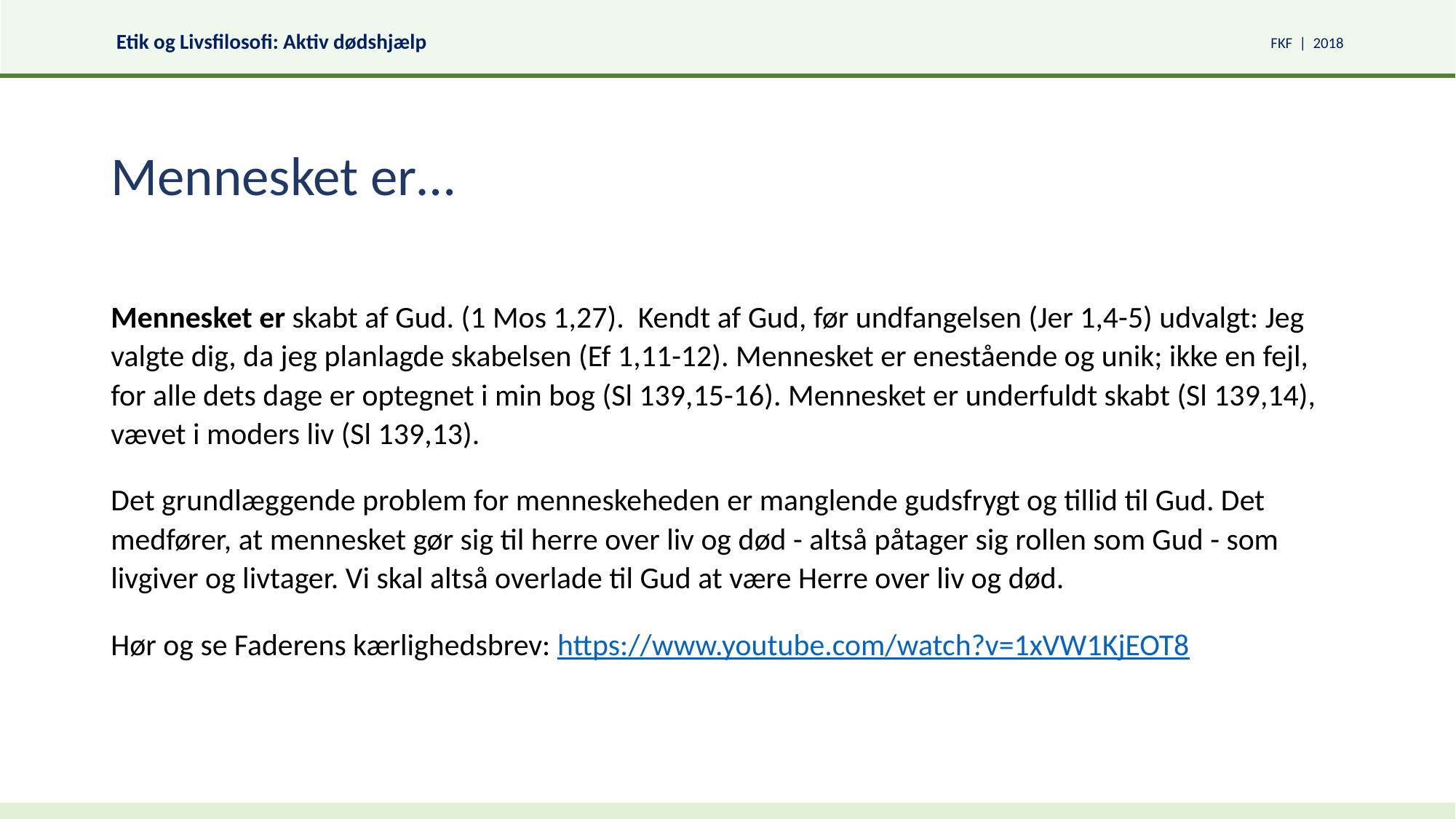

# Mennesket er…
Mennesket er skabt af Gud. (1 Mos 1,27).  Kendt af Gud, før undfangelsen (Jer 1,4-5) udvalgt: Jeg valgte dig, da jeg planlagde skabelsen (Ef 1,11-12). Mennesket er enestående og unik; ikke en fejl, for alle dets dage er optegnet i min bog (Sl 139,15-16). Mennesket er underfuldt skabt (Sl 139,14), vævet i moders liv (Sl 139,13).
Det grundlæggende problem for menneskeheden er manglende gudsfrygt og tillid til Gud. Det medfører, at mennesket gør sig til herre over liv og død - altså påtager sig rollen som Gud - som livgiver og livtager. Vi skal altså overlade til Gud at være Herre over liv og død.
Hør og se Faderens kærlighedsbrev: https://www.youtube.com/watch?v=1xVW1KjEOT8